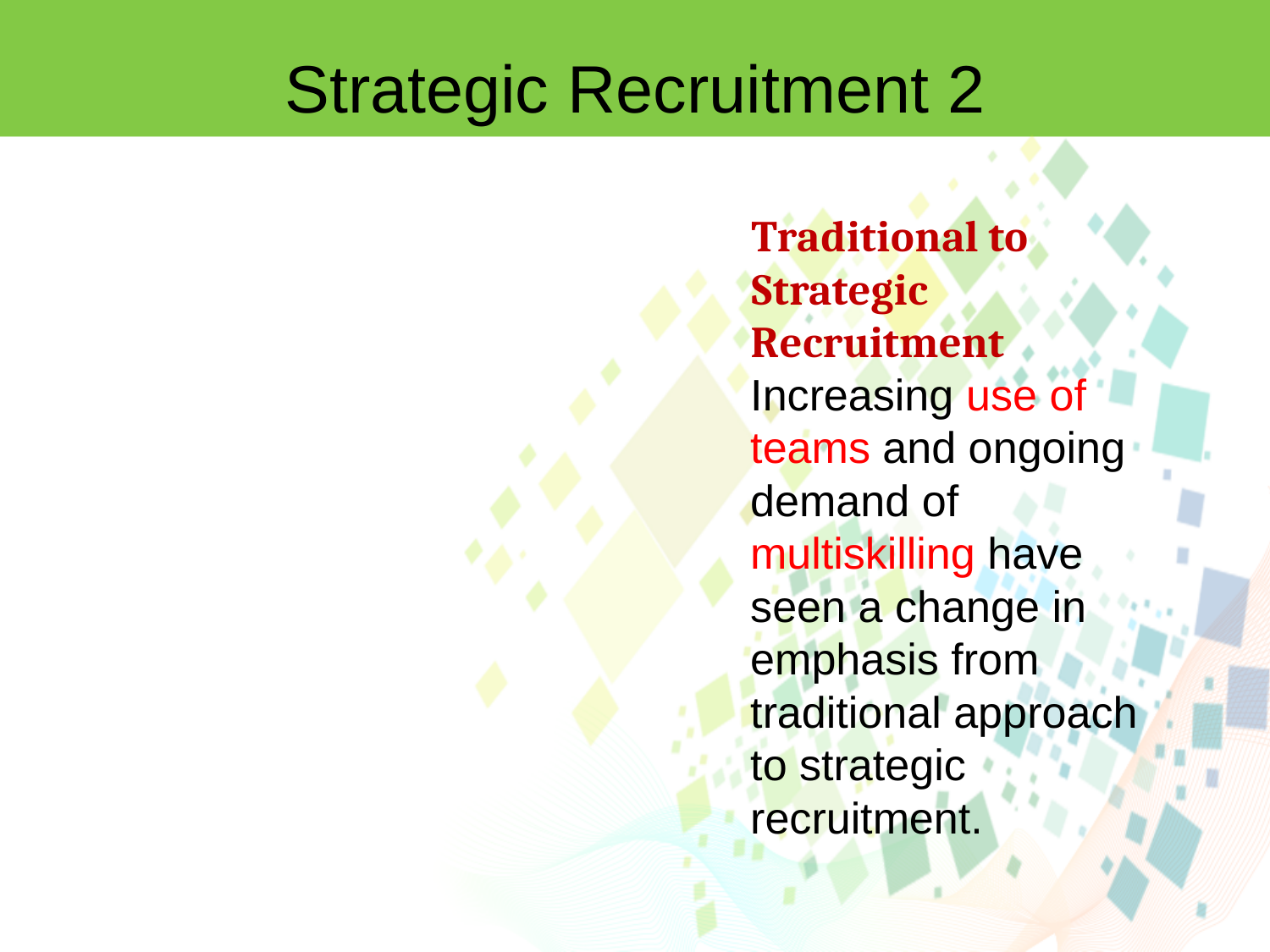

Strategic Recruitment 2
Traditional to Strategic Recruitment
Increasing use of teams and ongoing demand of multiskilling have seen a change in emphasis from traditional approach to strategic recruitment.